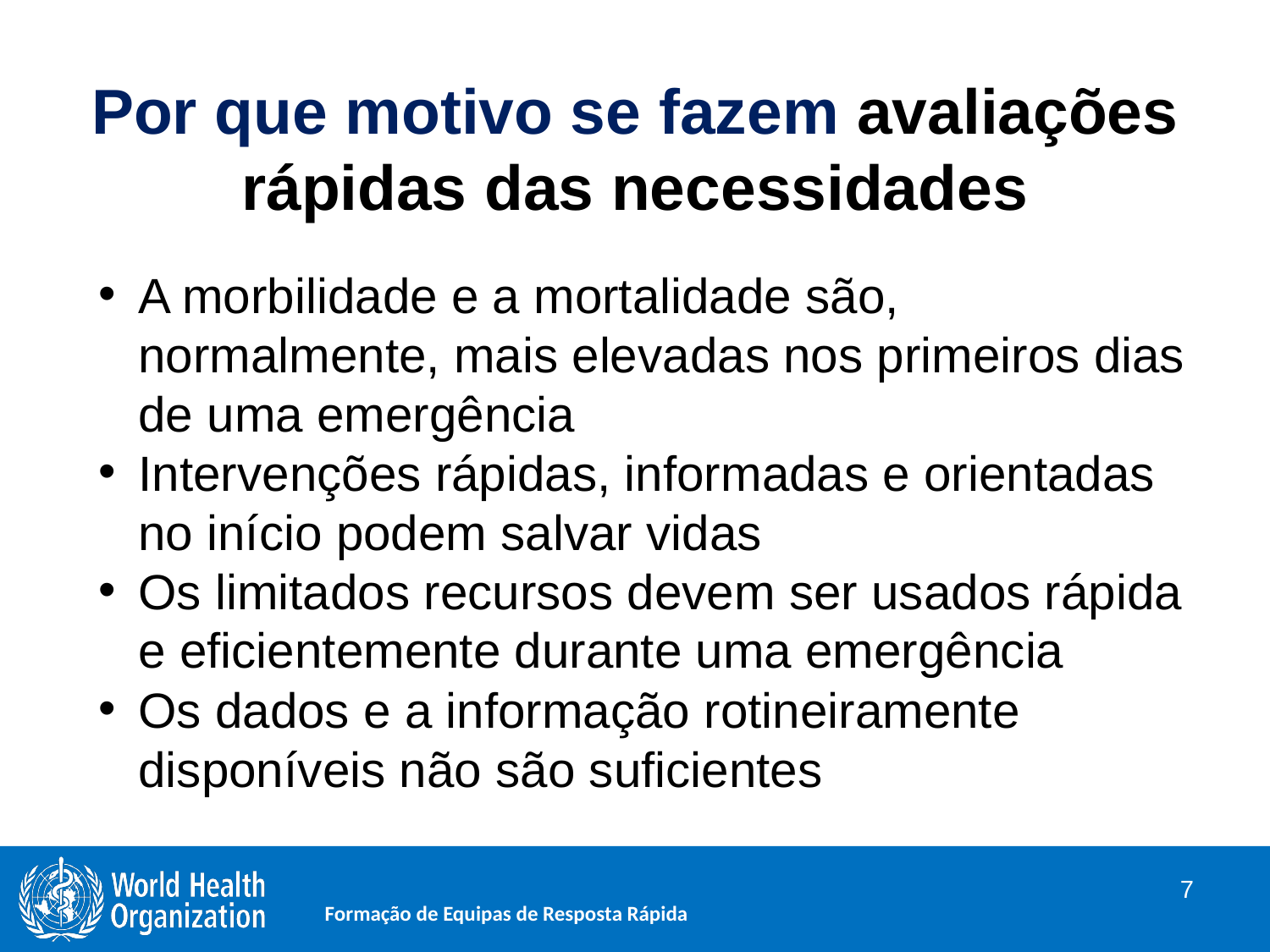

# Por que motivo se fazem avaliações rápidas das necessidades
A morbilidade e a mortalidade são, normalmente, mais elevadas nos primeiros dias de uma emergência
Intervenções rápidas, informadas e orientadas no início podem salvar vidas
Os limitados recursos devem ser usados rápida e eficientemente durante uma emergência
Os dados e a informação rotineiramente disponíveis não são suficientes

7